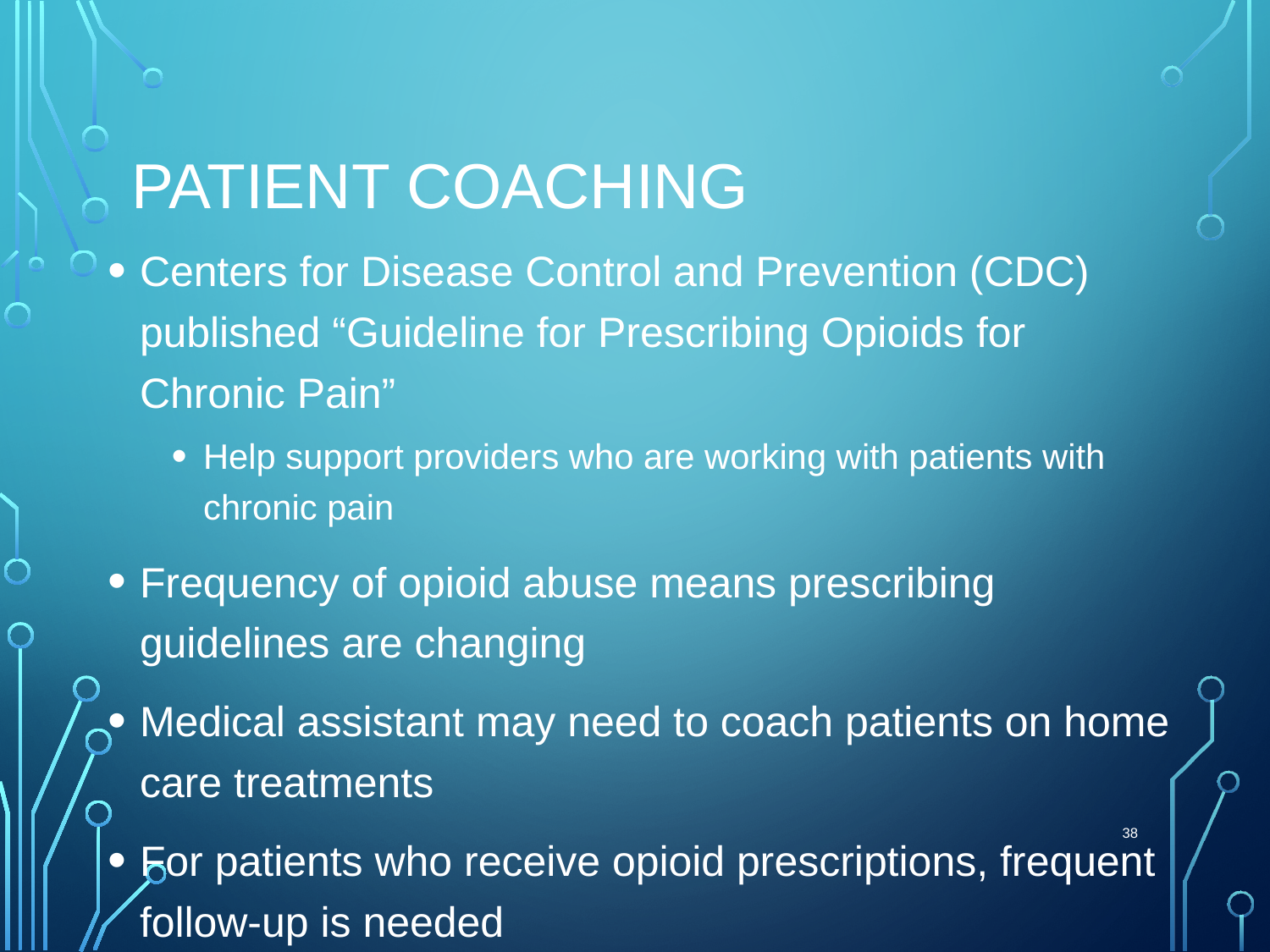

# Patient Coaching
Centers for Disease Control and Prevention (CDC) published “Guideline for Prescribing Opioids for Chronic Pain”
Help support providers who are working with patients with chronic pain
Frequency of opioid abuse means prescribing guidelines are changing
Medical assistant may need to coach patients on home care treatments
For patients who receive opioid prescriptions, frequent follow-up is needed
 38